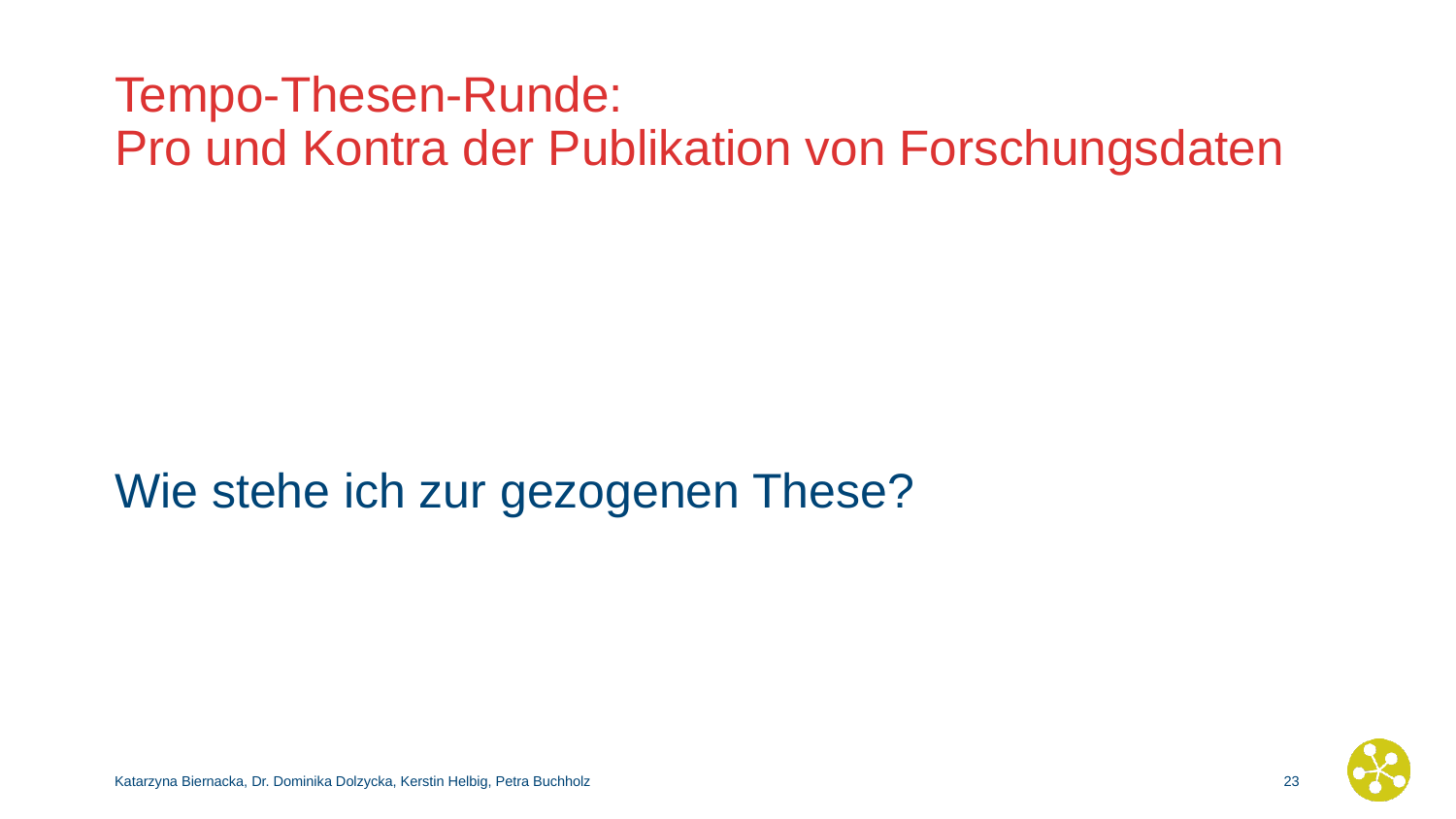

# Tempo-Thesen-Runde: Pro und Kontra der Publikation von Forschungsdaten
Wie stehe ich zur gezogenen These?
Katarzyna Biernacka, Dr. Dominika Dolzycka, Kerstin Helbig, Petra Buchholz
23